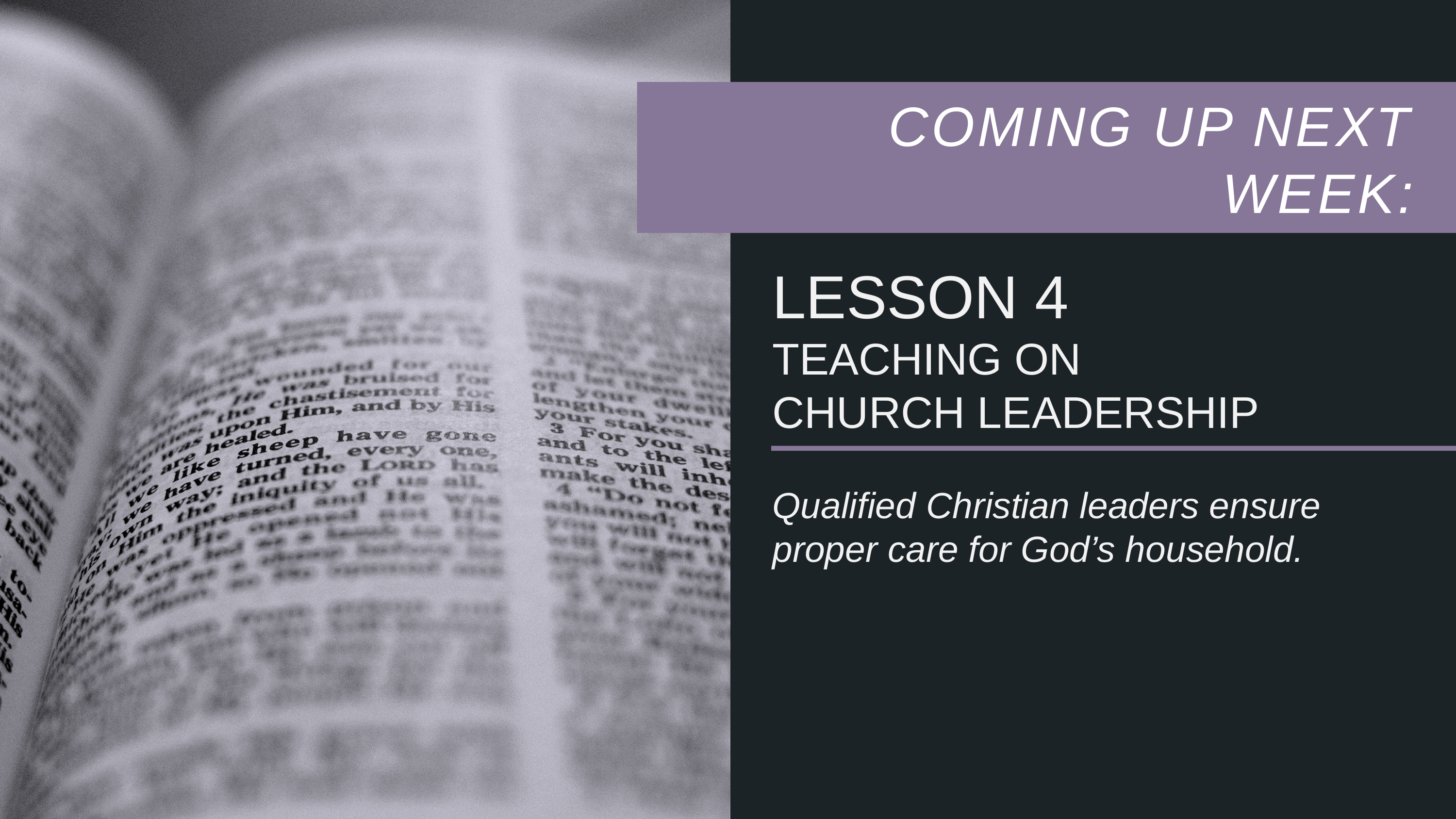

LESSON 4
TEACHING ON
CHURCH LEADERSHIP
Qualified Christian leaders ensure proper care for God’s household.